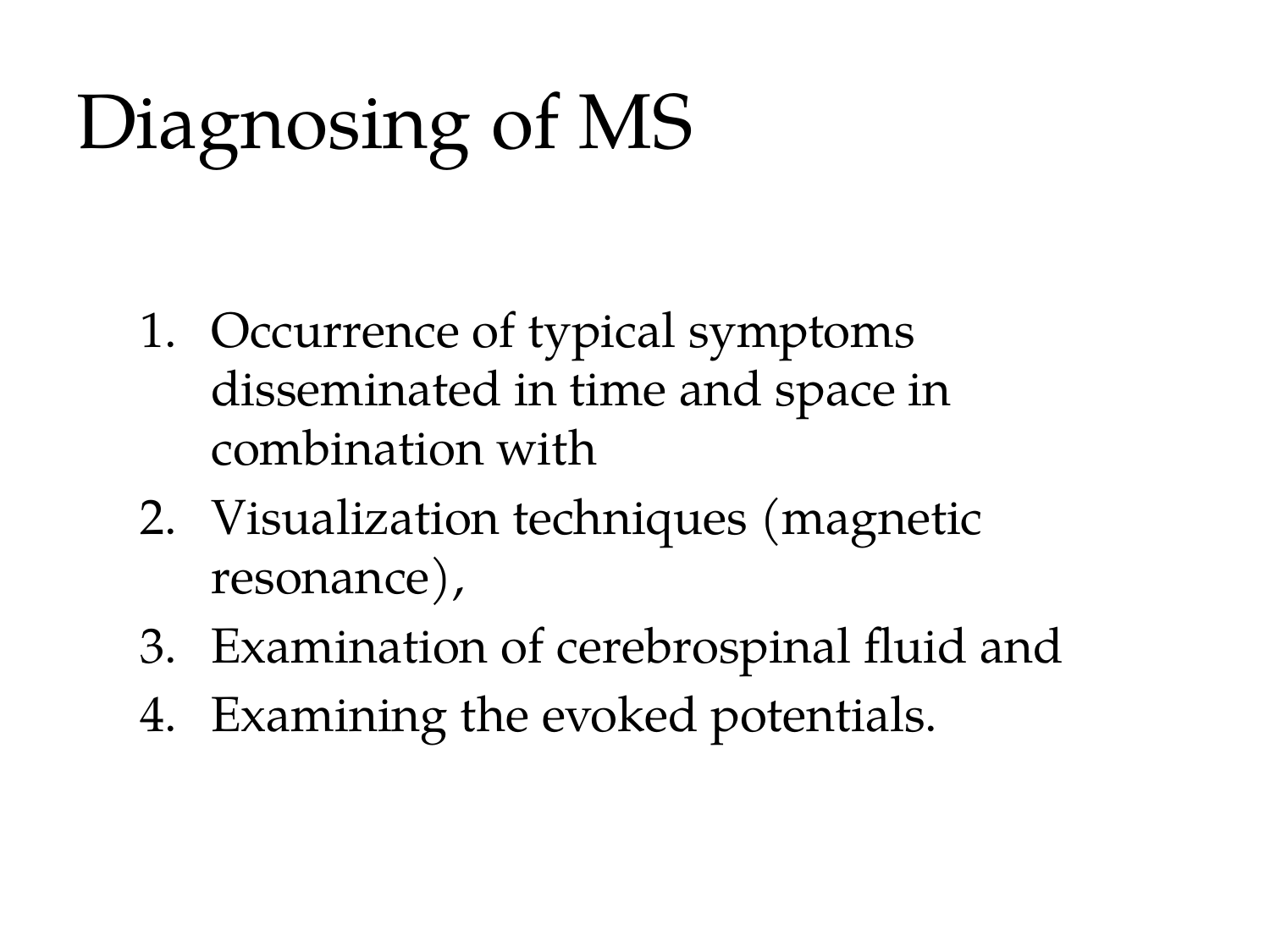

# Diagnosing of MS

Occurrence of typical symptoms disseminated in time and space in combination with
Visualization techniques (magnetic resonance),
Examination of cerebrospinal fluid and
Examining the evoked potentials.